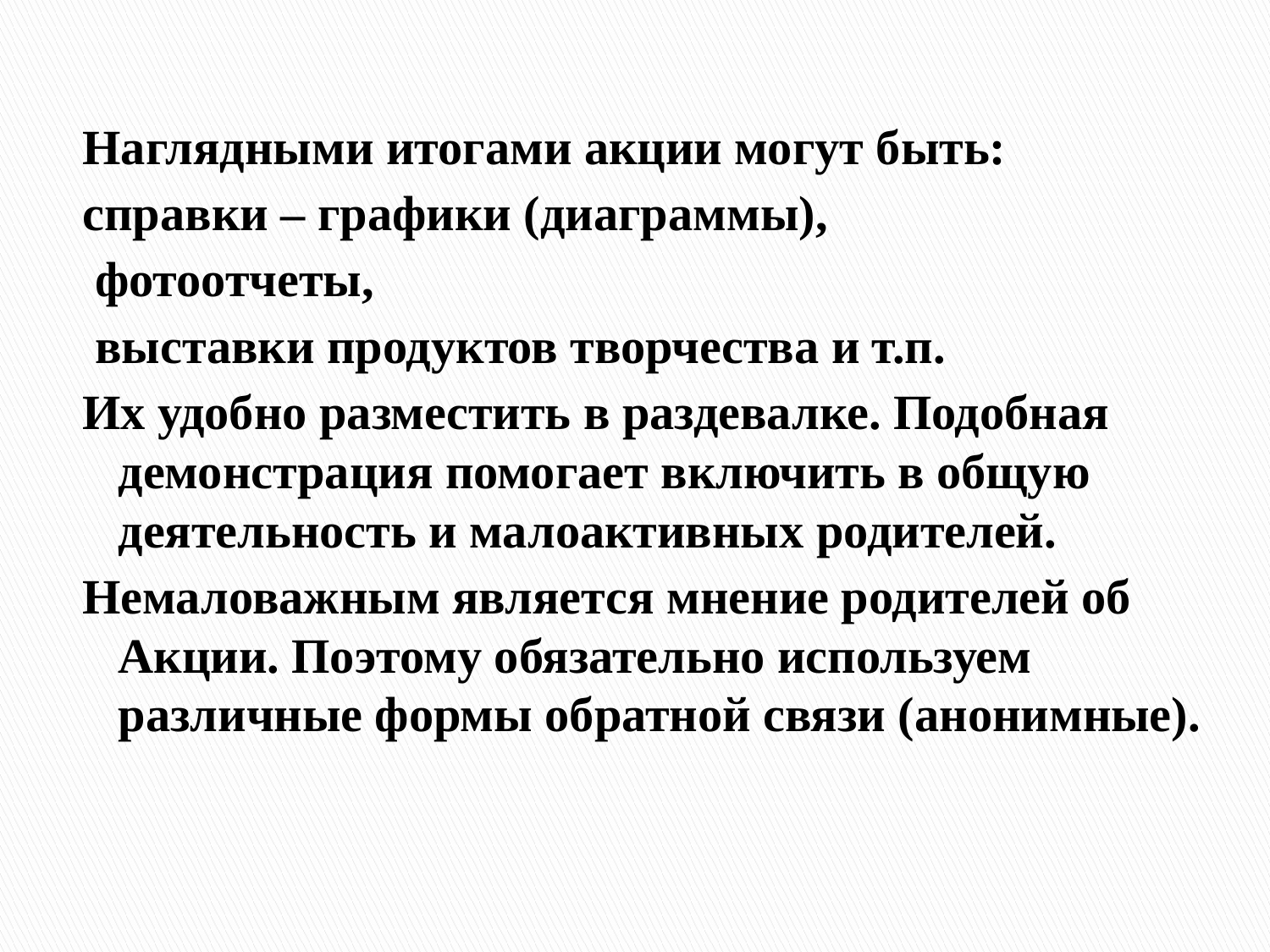

Наглядными итогами акции могут быть:
справки – графики (диаграммы),
 фотоотчеты,
 выставки продуктов творчества и т.п.
Их удобно разместить в раздевалке. Подобная демонстрация помогает включить в общую деятельность и малоактивных родителей.
Немаловажным является мнение родителей об Акции. Поэтому обязательно используем различные формы обратной связи (анонимные).